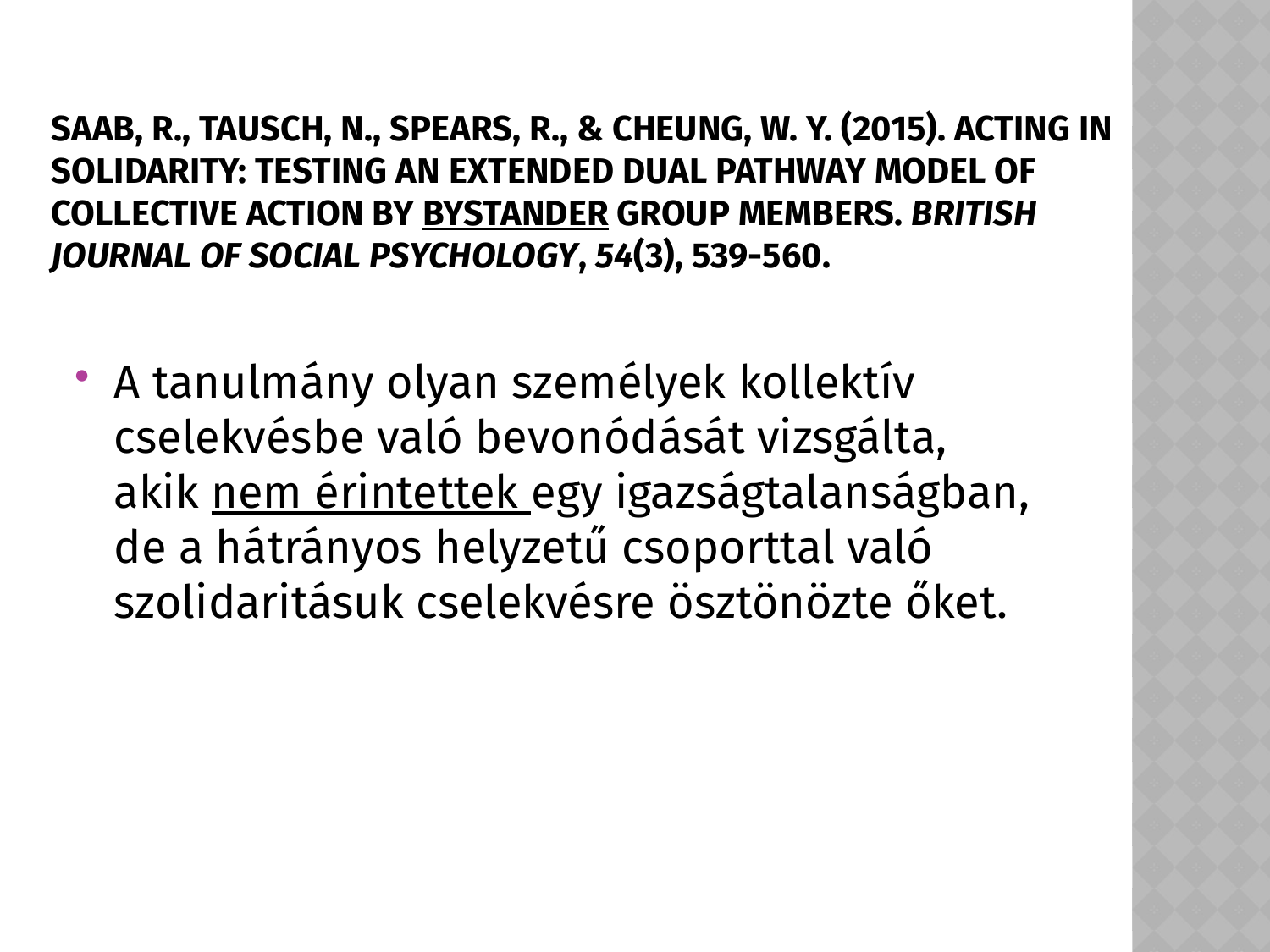

# Saab, R., Tausch, N., Spears, R., & Cheung, W. Y. (2015). Acting in solidarity: Testing an extended dual pathway model of collective action by bystander group members. British Journal of Social Psychology, 54(3), 539-560.
A tanulmány olyan személyek kollektív cselekvésbe való bevonódását vizsgálta, akik nem érintettek egy igazságtalanságban, de a hátrányos helyzetű csoporttal való szolidaritásuk cselekvésre ösztönözte őket.